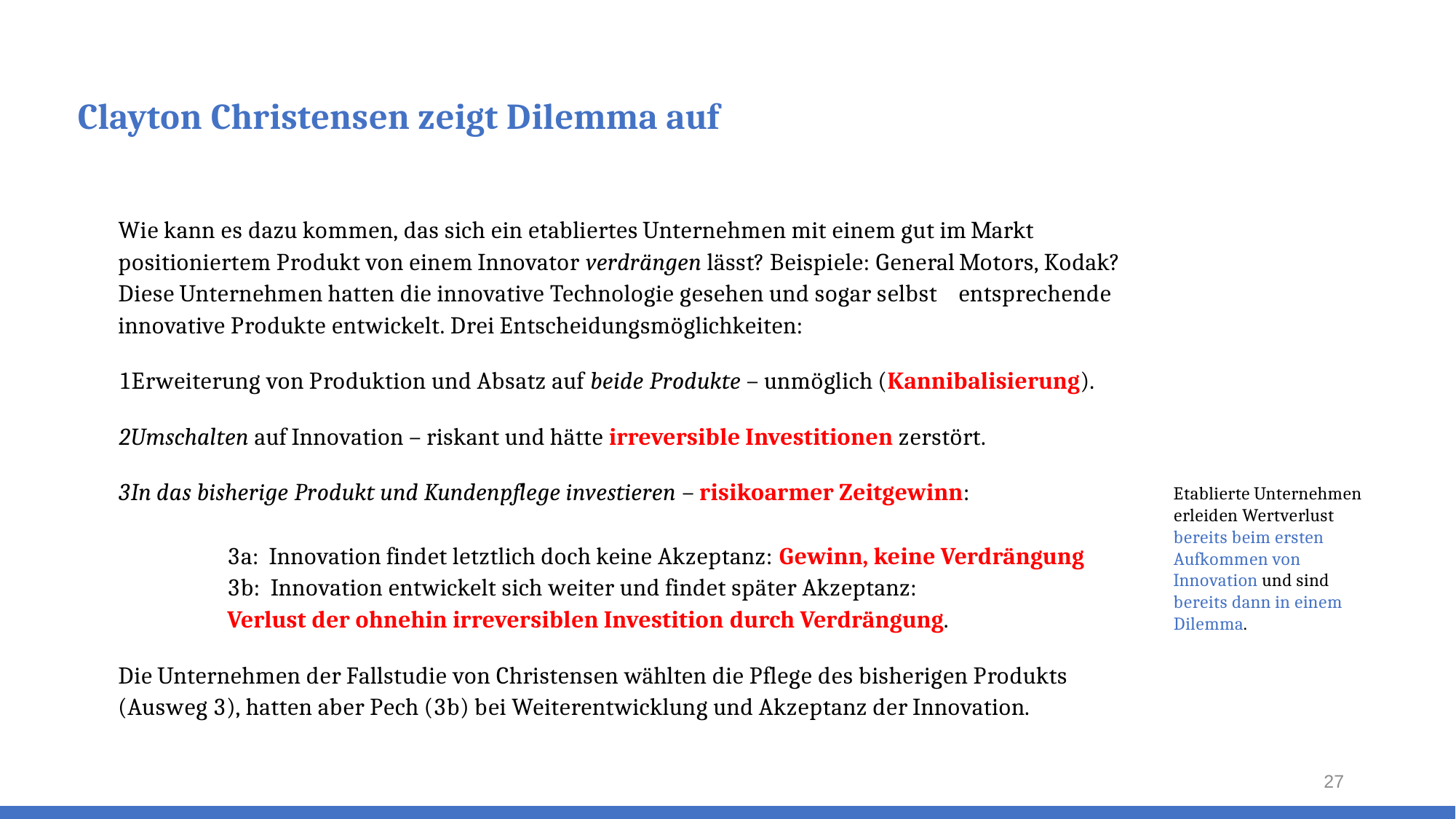

# Clayton Christensen zeigt Dilemma auf
Wie kann es dazu kommen, das sich ein etabliertes Unternehmen mit einem gut im Markt positioniertem Produkt von einem Innovator verdrängen lässt? Beispiele: General Motors, Kodak?Diese Unternehmen hatten die innovative Technologie gesehen und sogar selbst    entsprechende innovative Produkte entwickelt. Drei Entscheidungsmöglichkeiten:
Erweiterung von Produktion und Absatz auf beide Produkte – unmöglich (Kannibalisierung).
Umschalten auf Innovation – riskant und hätte irreversible Investitionen zerstört.
In das bisherige Produkt und Kundenpflege investieren – risikoarmer Zeitgewinn:
	3a:  Innovation findet letztlich doch keine Akzeptanz: Gewinn, keine Verdrängung
	3b:  Innovation entwickelt sich weiter und findet später Akzeptanz:
	Verlust der ohnehin irreversiblen Investition durch Verdrängung.
Die Unternehmen der Fallstudie von Christensen wählten die Pflege des bisherigen Produkts (Ausweg 3), hatten aber Pech (3b) bei Weiterentwicklung und Akzeptanz der Innovation.

Etablierte Unternehmen erleiden Wertverlust bereits beim ersten Aufkommen von Innovation und sind bereits dann in einem Dilemma.
27